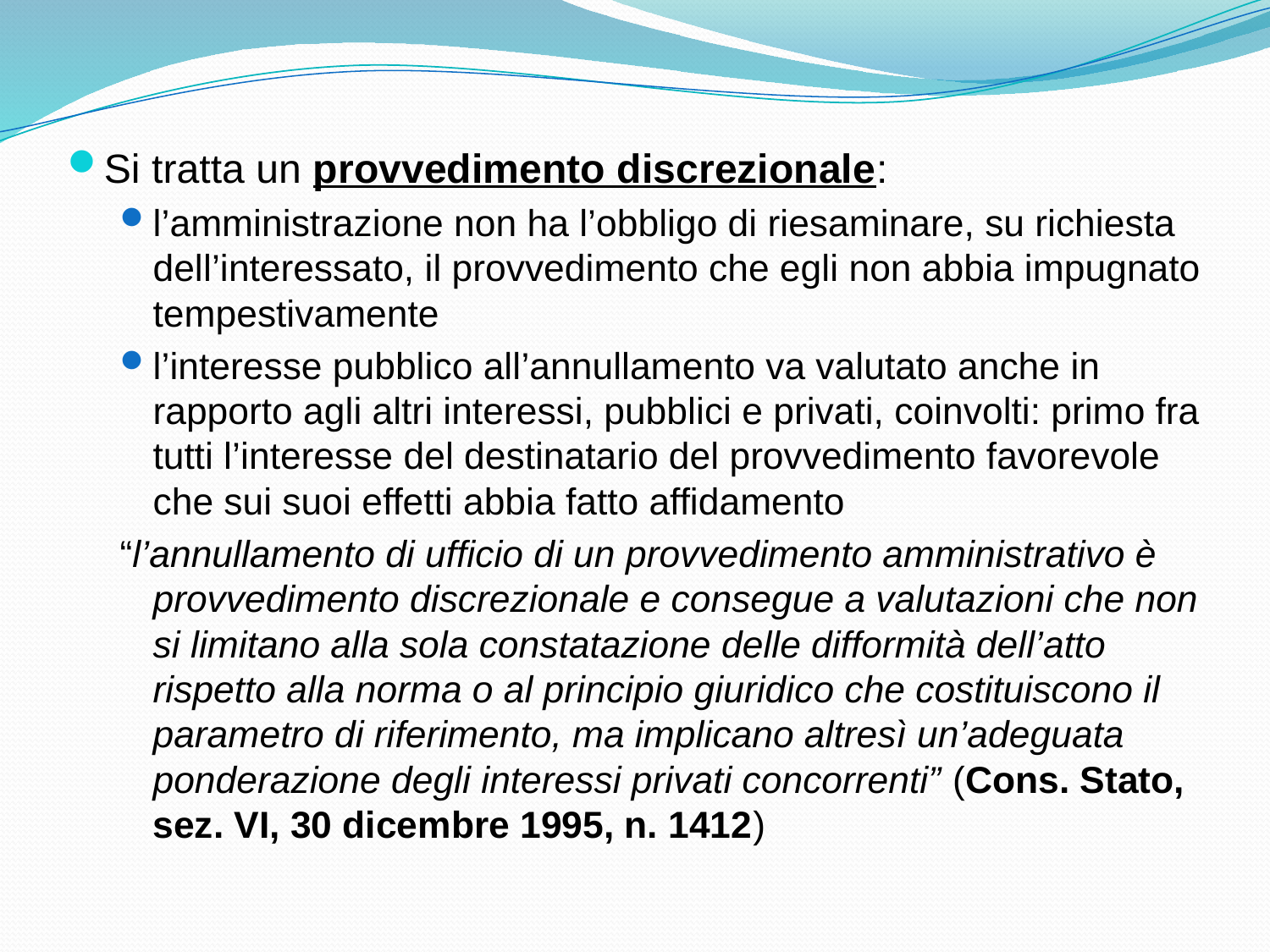

Si tratta un provvedimento discrezionale:
l’amministrazione non ha l’obbligo di riesaminare, su richiesta dell’interessato, il provvedimento che egli non abbia impugnato tempestivamente
l’interesse pubblico all’annullamento va valutato anche in rapporto agli altri interessi, pubblici e privati, coinvolti: primo fra tutti l’interesse del destinatario del provvedimento favorevole che sui suoi effetti abbia fatto affidamento
“l’annullamento di ufficio di un provvedimento amministrativo è provvedimento discrezionale e consegue a valutazioni che non si limitano alla sola constatazione delle difformità dell’atto rispetto alla norma o al principio giuridico che costituiscono il parametro di riferimento, ma implicano altresì un’adeguata ponderazione degli interessi privati concorrenti” (Cons. Stato, sez. VI, 30 dicembre 1995, n. 1412)